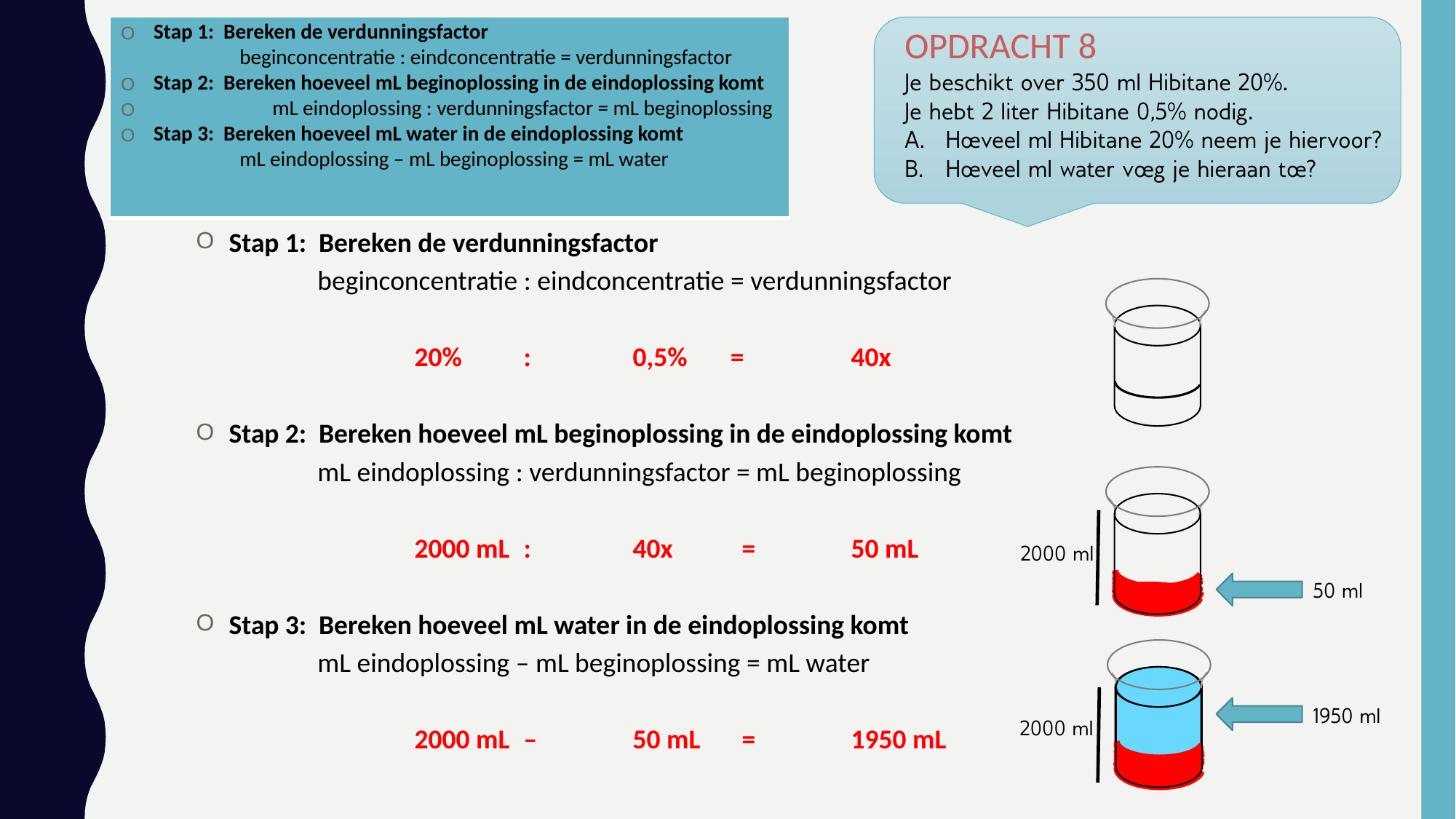

| Stap 1: Bereken de verdunningsfactor beginconcentratie : eindconcentratie = verdunningsfactor Stap 2: Bereken hoeveel mL beginoplossing in de eindoplossing komt mL eindoplossing : verdunningsfactor = mL beginoplossing Stap 3: Bereken hoeveel mL water in de eindoplossing komt mL eindoplossing – mL beginoplossing = mL water |
| --- |

Opdracht 8
Je beschikt over 350 ml Hibitane 20%.
Je hebt 2 liter Hibitane 0,5% nodig.
Hoeveel ml Hibitane 20% neem je hiervoor?
Hoeveel ml water voeg je hieraan toe?
Verdunningen

Stap 1:  Bereken de verdunningsfactor
	  beginconcentratie : eindconcentratie = verdunningsfactor

		20%	:	0,5%       =	40x

Stap 2:  Bereken hoeveel mL beginoplossing in de eindoplossing komt
	  mL eindoplossing : verdunningsfactor = mL beginoplossing

		2000 mL	:          	40x	= 	50 mL

Stap 3:  Bereken hoeveel mL water in de eindoplossing komt
	  mL eindoplossing – mL beginoplossing = mL water

		2000 mL 	–         	50 mL	=	1950 mL

2000 ml
50 ml

1950 ml

2000 ml